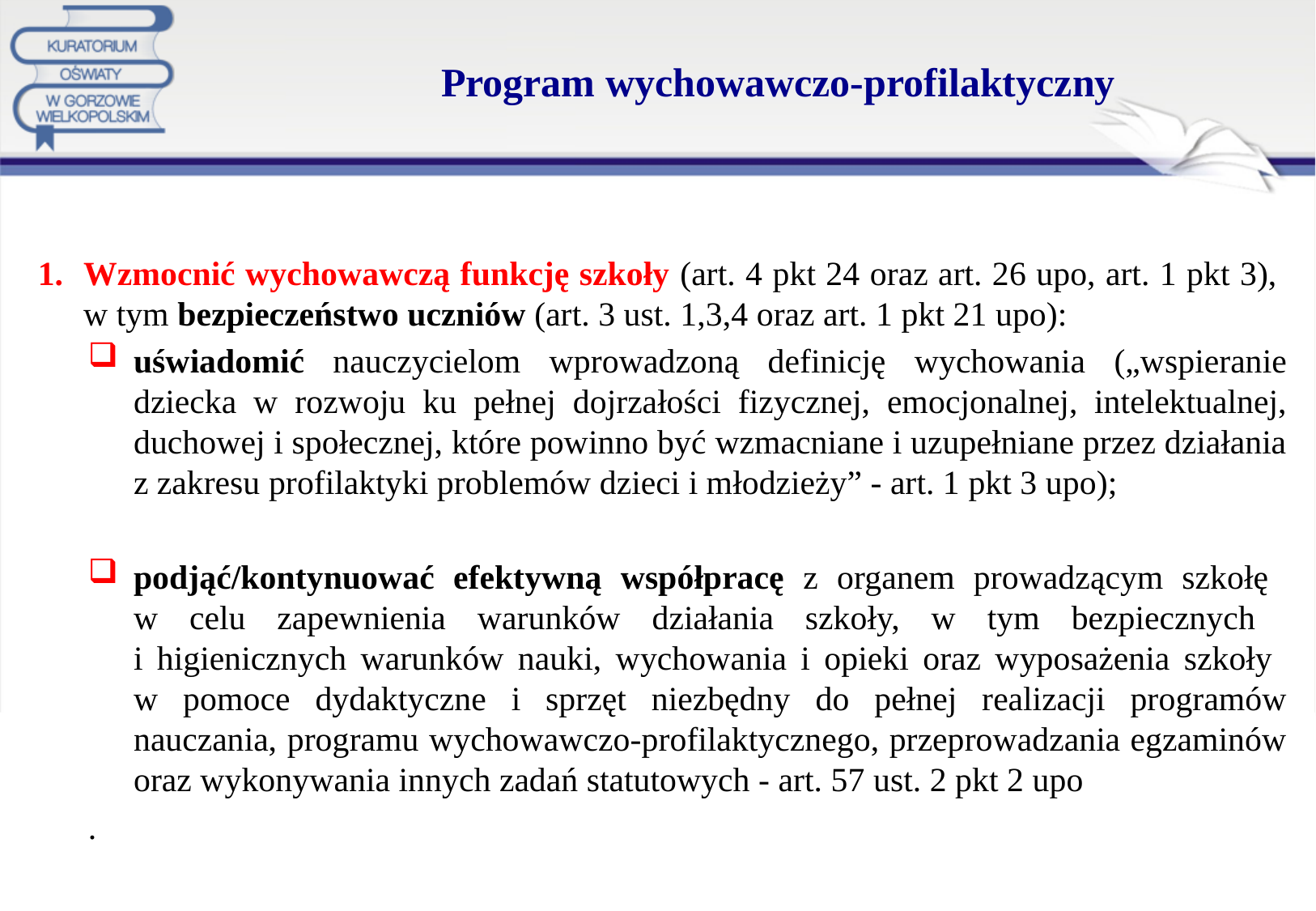

# Program wychowawczo-profilaktyczny

Wzmocnić wychowawczą funkcję szkoły (art. 4 pkt 24 oraz art. 26 upo, art. 1 pkt 3),
w tym bezpieczeństwo uczniów (art. 3 ust. 1,3,4 oraz art. 1 pkt 21 upo):
uświadomić nauczycielom wprowadzoną definicję wychowania („wspieranie dziecka w rozwoju ku pełnej dojrzałości fizycznej, emocjonalnej, intelektualnej, duchowej i społecznej, które powinno być wzmacniane i uzupełniane przez działania z zakresu profilaktyki problemów dzieci i młodzieży” - art. 1 pkt 3 upo);

podjąć/kontynuować efektywną współpracę z organem prowadzącym szkołę
w celu zapewnienia warunków działania szkoły, w tym bezpiecznych
i higienicznych warunków nauki, wychowania i opieki oraz wyposażenia szkoły
w pomoce dydaktyczne i sprzęt niezbędny do pełnej realizacji programów nauczania, programu wychowawczo-profilaktycznego, przeprowadzania egzaminów oraz wykonywania innych zadań statutowych - art. 57 ust. 2 pkt 2 upo
.

65